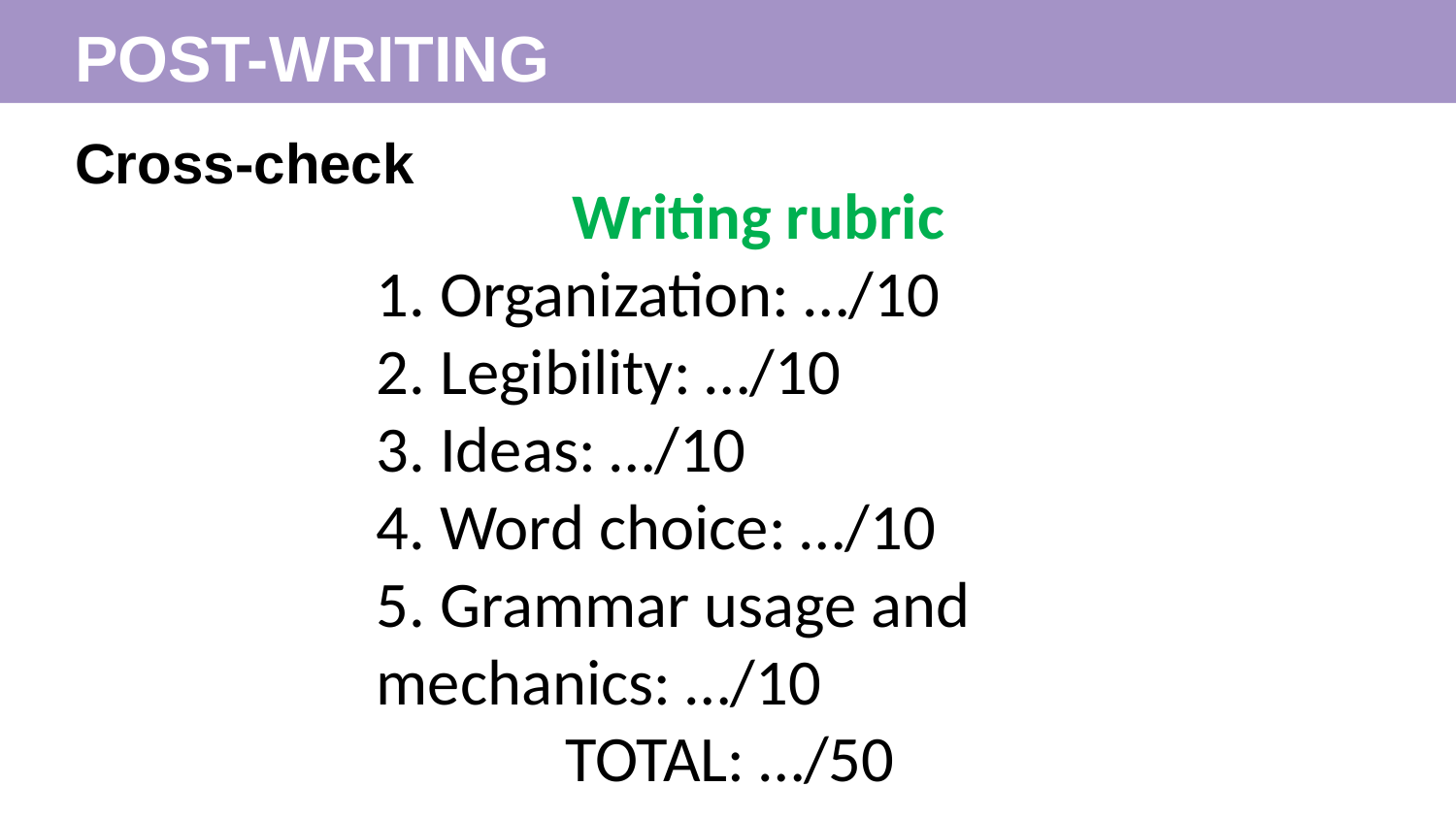

POST-WRITING
Cross-check
Writing rubric
1. Organization: …/10
2. Legibility: …/10
3. Ideas: …/10
4. Word choice: …/10
5. Grammar usage and mechanics: …/10
             TOTAL: …/50